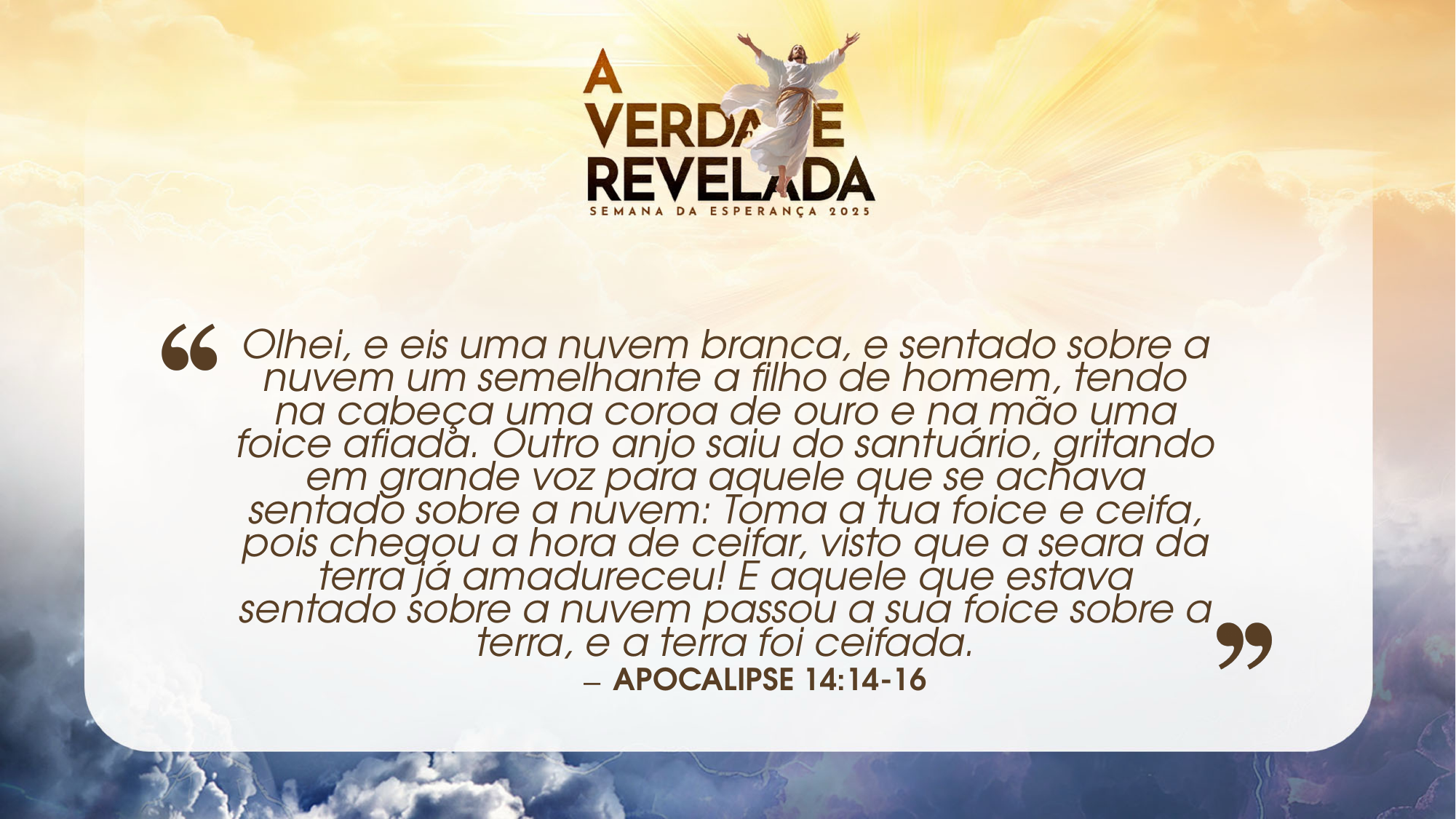

Olhei, e eis uma nuvem branca, e sentado sobre a nuvem um semelhante a filho de homem, tendo na cabeça uma coroa de ouro e na mão uma foice afiada. Outro anjo saiu do santuário, gritando em grande voz para aquele que se achava sentado sobre a nuvem: Toma a tua foice e ceifa, pois chegou a hora de ceifar, visto que a seara da terra já amadureceu! E aquele que estava sentado sobre a nuvem passou a sua foice sobre a terra, e a terra foi ceifada.
APOCALIPSE 14:14-16